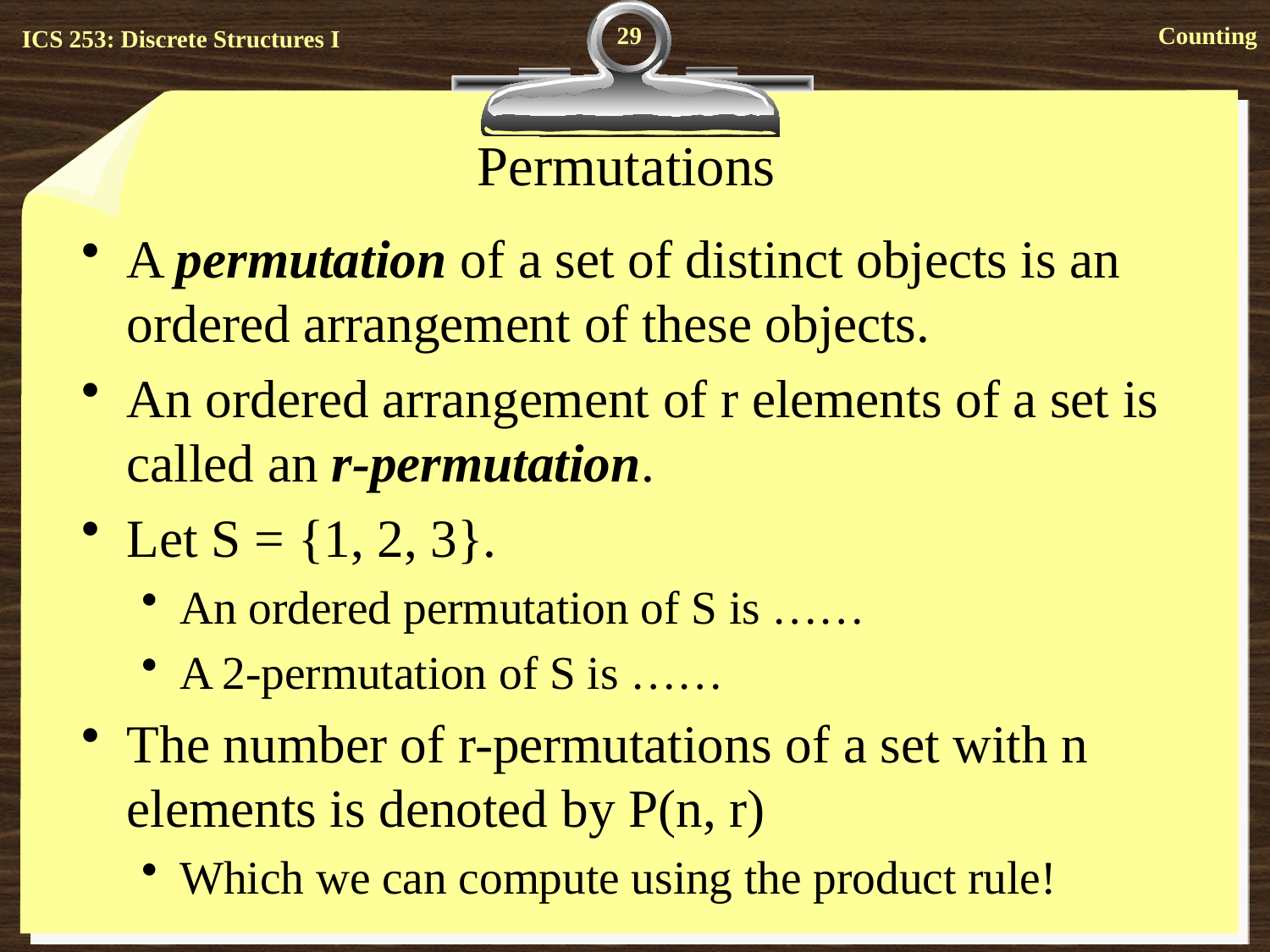

29
# Permutations
A permutation of a set of distinct objects is an ordered arrangement of these objects.
An ordered arrangement of r elements of a set is called an r-permutation.
Let S = {1, 2, 3}.
An ordered permutation of S is ……
A 2-permutation of S is ……
The number of r-permutations of a set with n elements is denoted by P(n, r)
Which we can compute using the product rule!